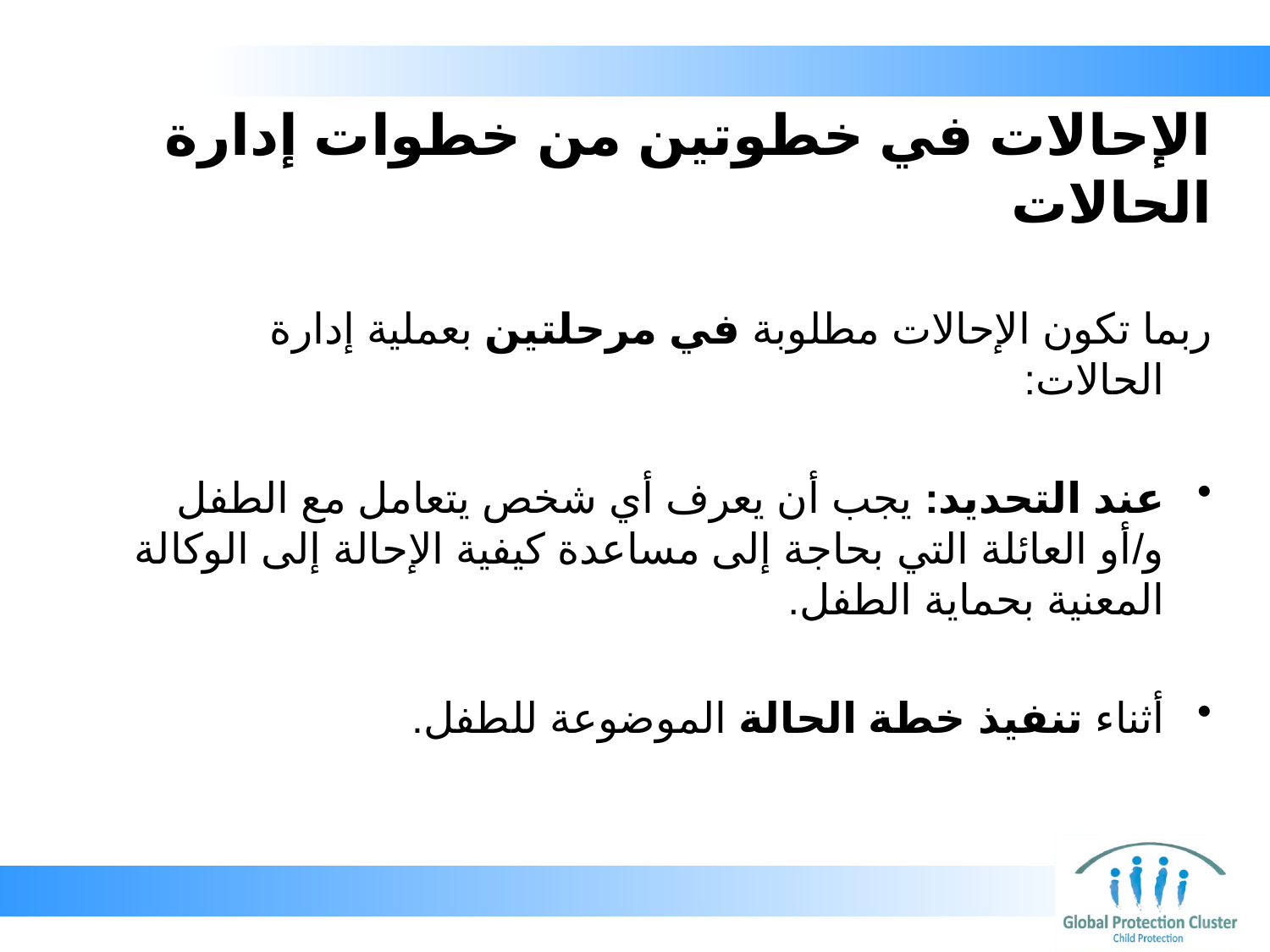

# الإحالات في خطوتين من خطوات إدارة الحالات

ربما تكون الإحالات مطلوبة في مرحلتين بعملية إدارة الحالات:

عند التحديد: يجب أن يعرف أي شخص يتعامل مع الطفل و/أو العائلة التي بحاجة إلى مساعدة كيفية الإحالة إلى الوكالة المعنية بحماية الطفل.

أثناء تنفيذ خطة الحالة الموضوعة للطفل.